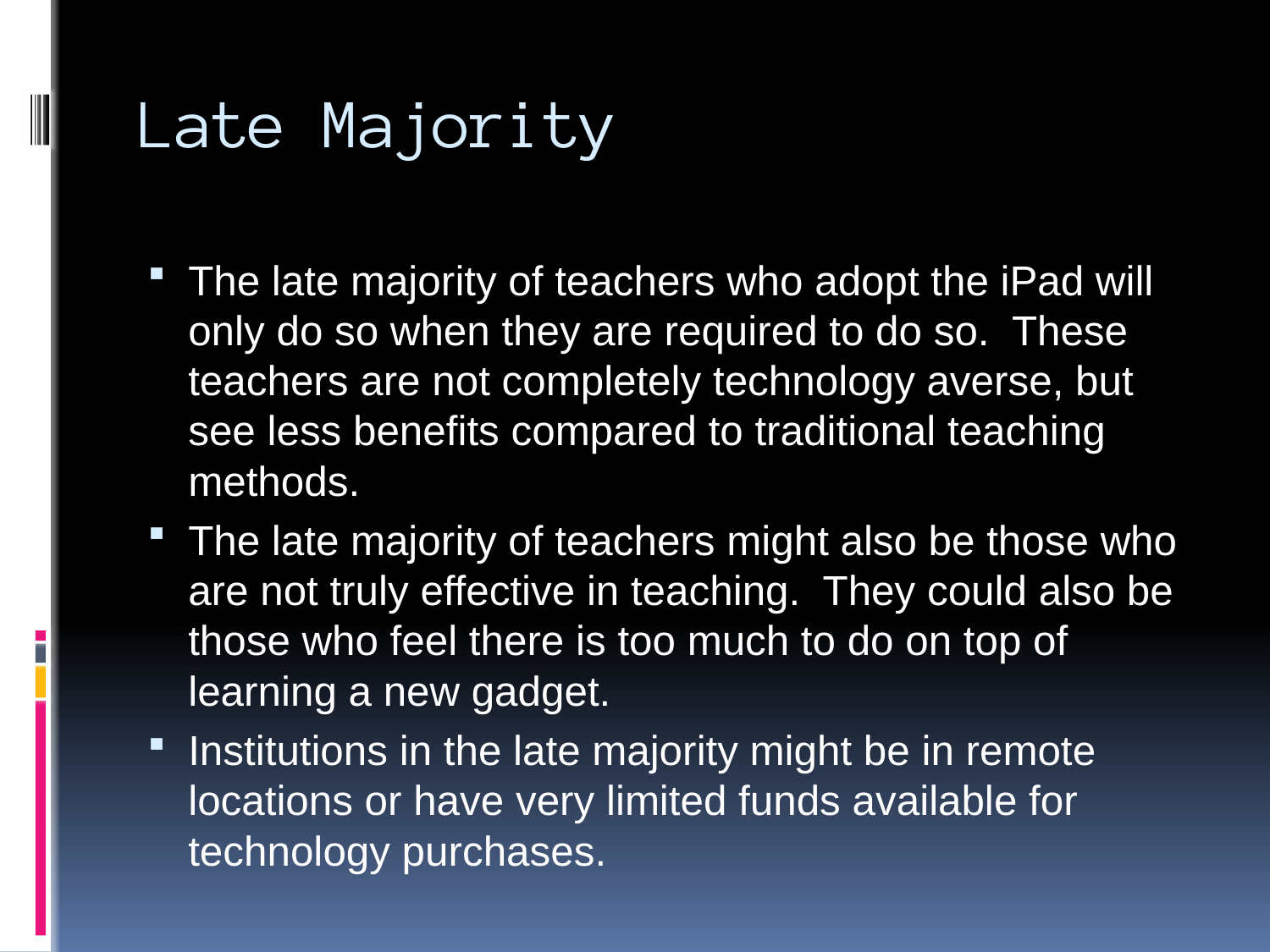

# Late Majority
The late majority of teachers who adopt the iPad will only do so when they are required to do so.  These teachers are not completely technology averse, but see less benefits compared to traditional teaching methods.
The late majority of teachers might also be those who are not truly effective in teaching.  They could also be those who feel there is too much to do on top of learning a new gadget.
Institutions in the late majority might be in remote locations or have very limited funds available for technology purchases.